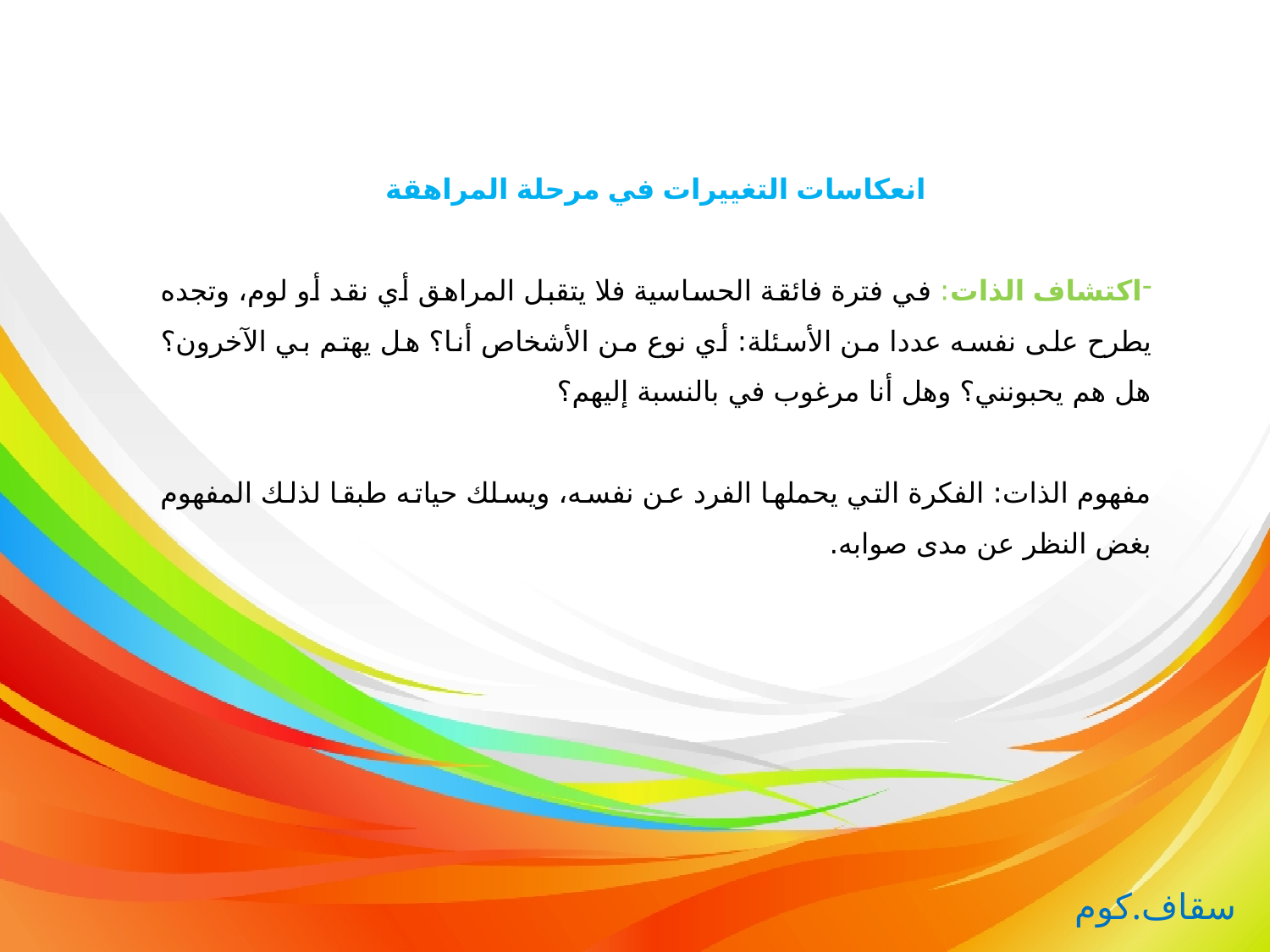

انعكاسات التغييرات في مرحلة المراهقة

اكتشاف الذات: في فترة فائقة الحساسية فلا يتقبل المراهق أي نقد أو لوم، وتجده يطرح على نفسه عددا من الأسئلة: أي نوع من الأشخاص أنا؟ هل يهتم بي الآخرون؟ هل هم يحبونني؟ وهل أنا مرغوب في بالنسبة إليهم؟

مفهوم الذات: الفكرة التي يحملها الفرد عن نفسه، ويسلك حياته طبقا لذلك المفهوم بغض النظر عن مدى صوابه.